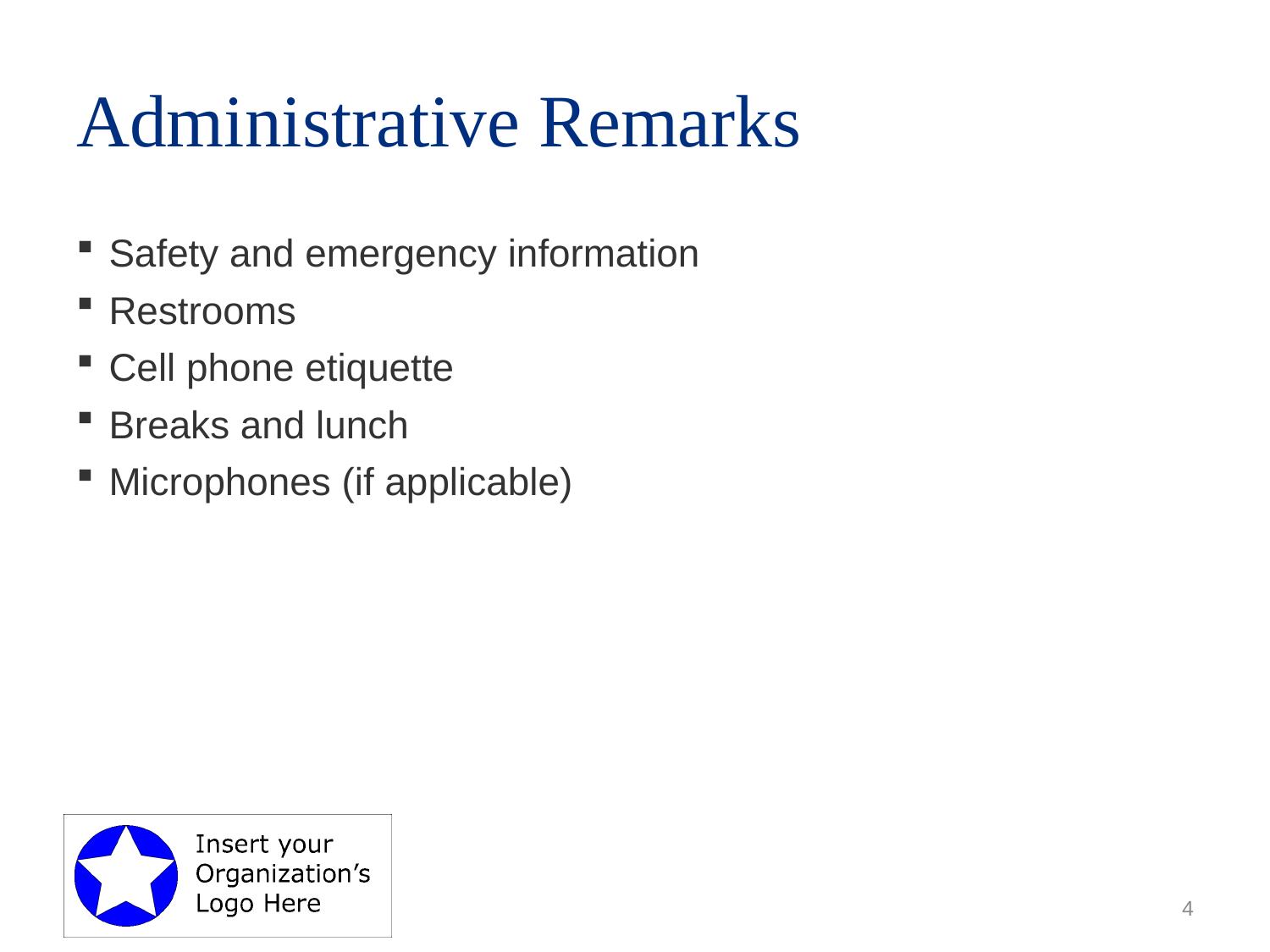

# Administrative Remarks
Safety and emergency information
Restrooms
Cell phone etiquette
Breaks and lunch
Microphones (if applicable)
4